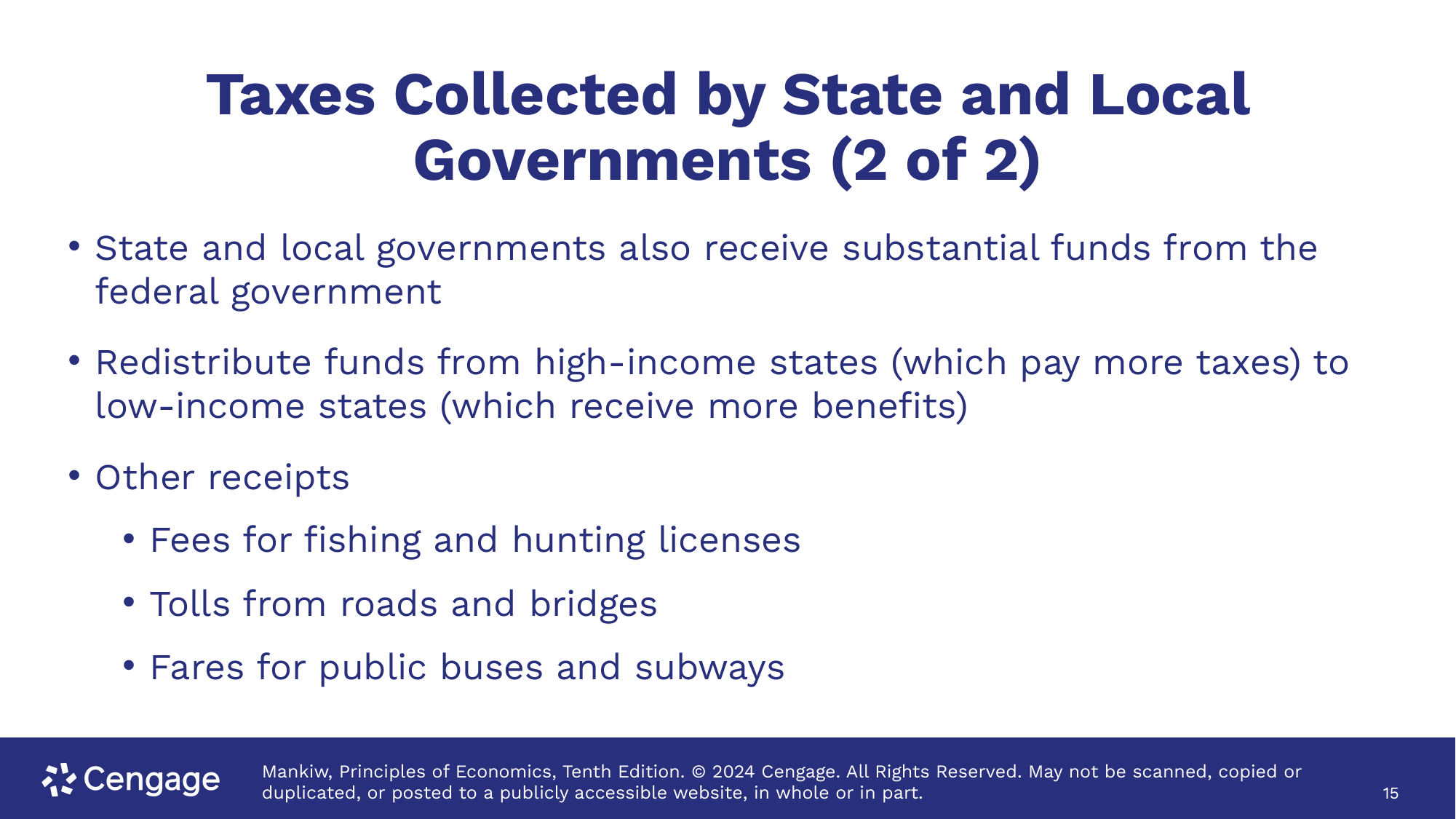

# Taxes Collected by State and Local Governments (2 of 2)
State and local governments also receive substantial funds from the federal government
Redistribute funds from high-income states (which pay more taxes) to low-income states (which receive more benefits)
Other receipts
Fees for fishing and hunting licenses
Tolls from roads and bridges
Fares for public buses and subways